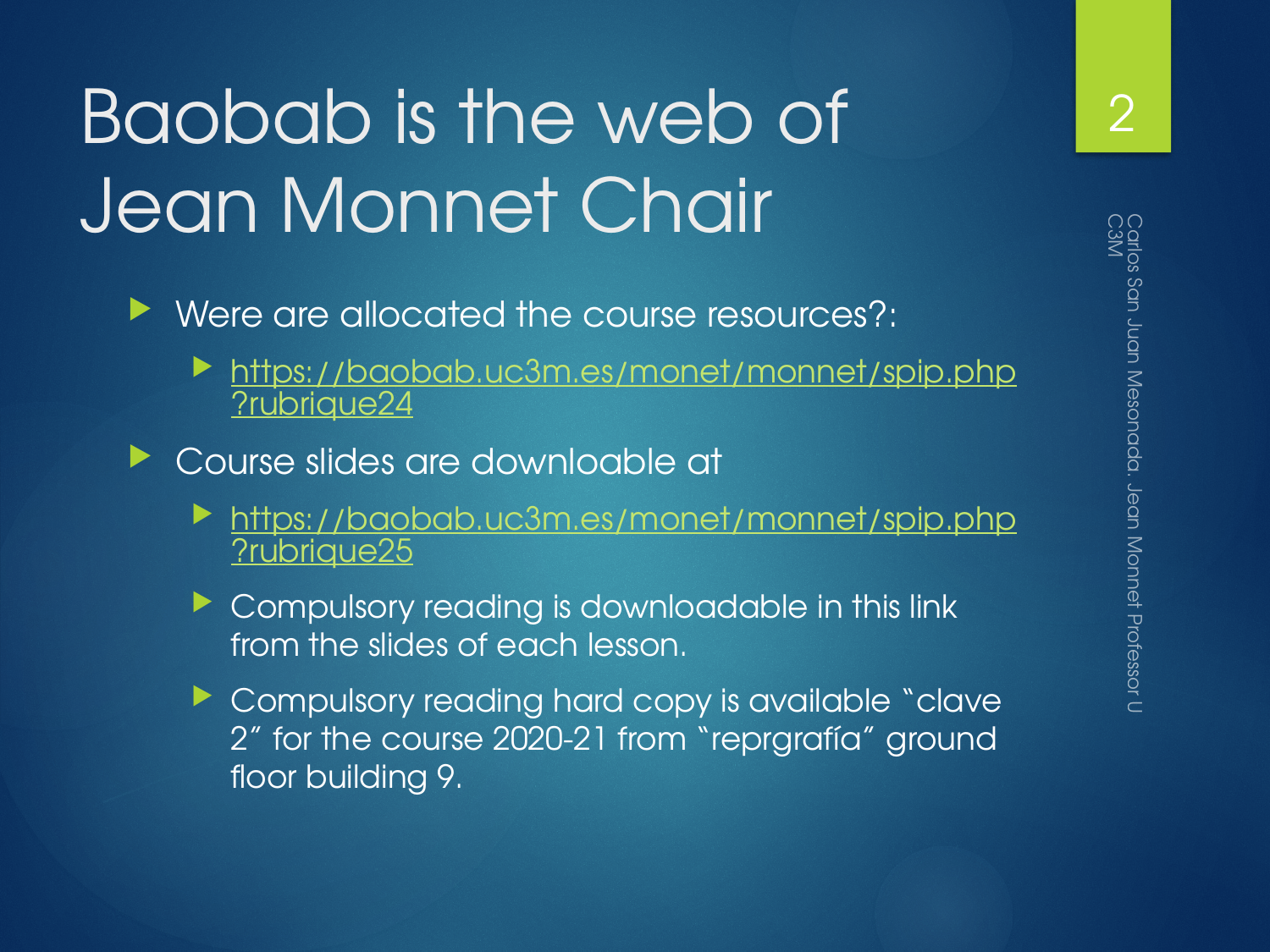

2
# Baobab is the web of Jean Monnet Chair
Were are allocated the course resources?:
https://baobab.uc3m.es/monet/monnet/spip.php?rubrique24
Course slides are downloable at
https://baobab.uc3m.es/monet/monnet/spip.php?rubrique25
Compulsory reading is downloadable in this link from the slides of each lesson.
Compulsory reading hard copy is available “clave 2” for the course 2020-21 from “reprgrafía” ground floor building 9.

Carlos San Juan Mesonada. Jean Monnet Professor UC3M